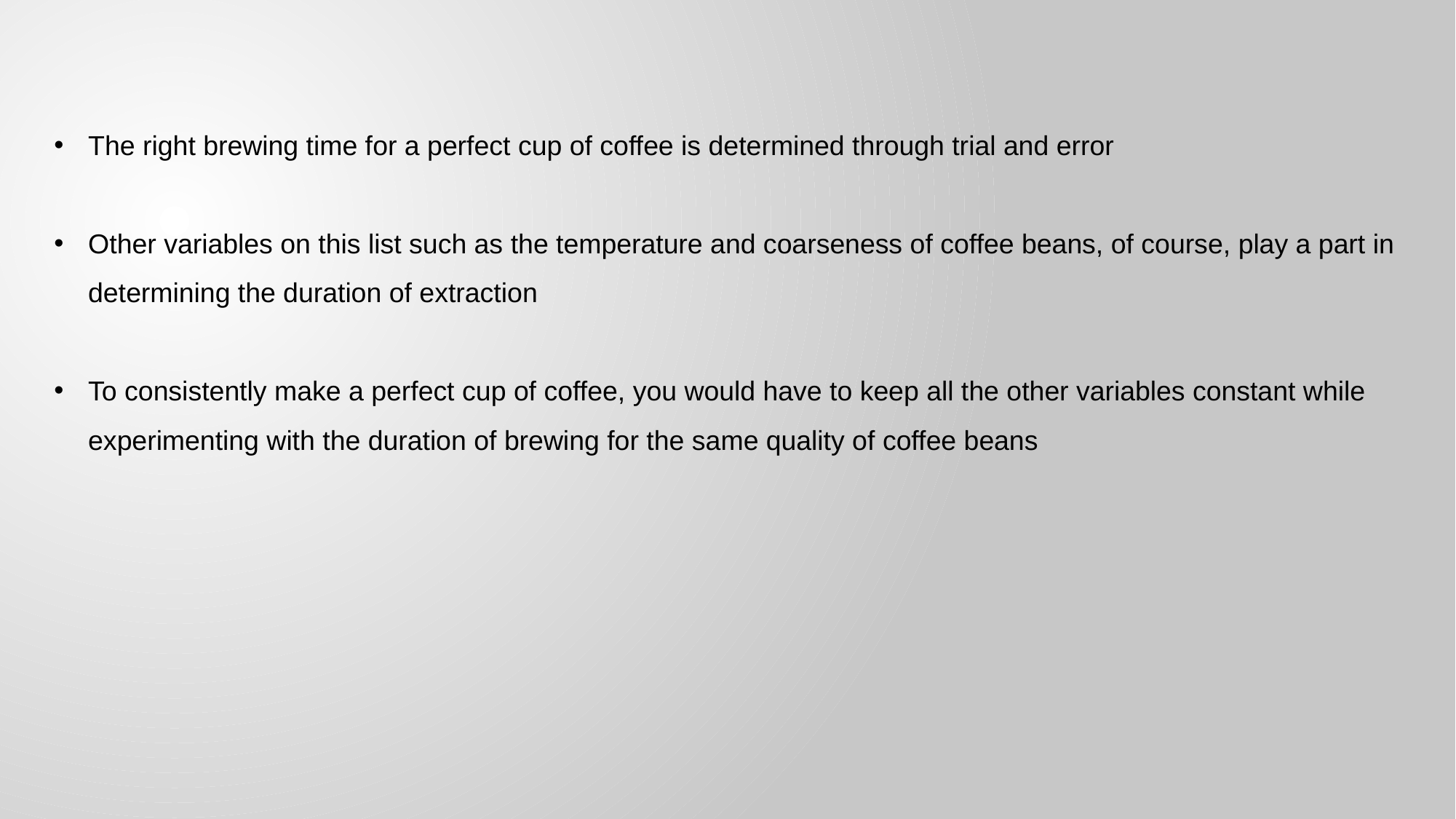

The right brewing time for a perfect cup of coffee is determined through trial and error

Other variables on this list such as the temperature and coarseness of coffee beans, of course, play a part in determining the duration of extraction

To consistently make a perfect cup of coffee, you would have to keep all the other variables constant while experimenting with the duration of brewing for the same quality of coffee beans